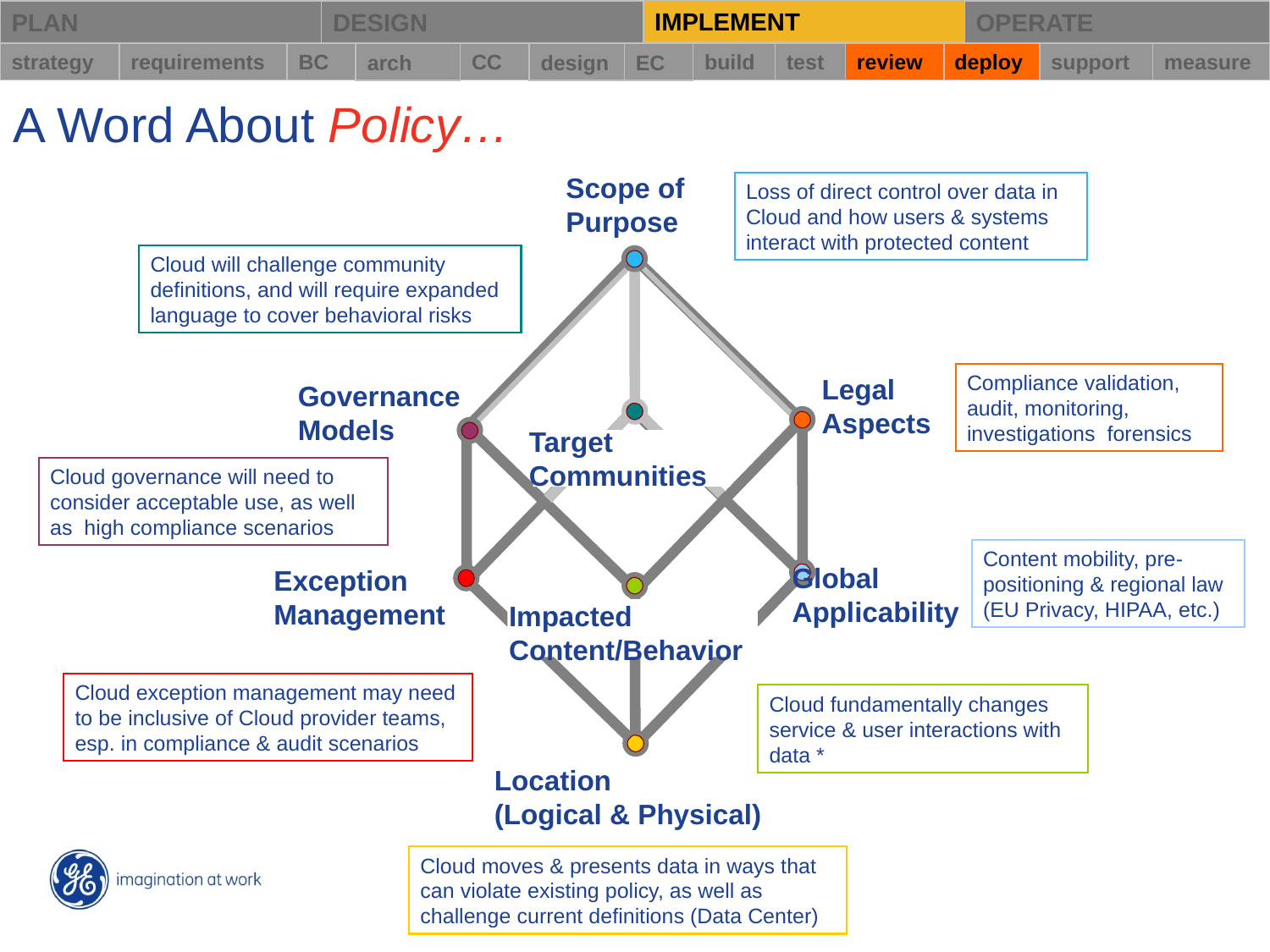

IMPLEMENT
PLAN
DESIGN
OPERATE
strategy
requirements
BC
CC
build
test
review
deploy
support
measure
arch
design
EC
# A Word About Policy…
Scope of Purpose
Loss of direct control over data in Cloud and how users & systems interact with protected content
Cloud will challenge community definitions, and will require expanded language to cover behavioral risks

Compliance validation, audit, monitoring, investigations  forensics
Legal Aspects
Governance Models

Target Communities

Cloud governance will need to consider acceptable use, as well as  high compliance scenarios
Content mobility, pre-positioning & regional law (EU Privacy, HIPAA, etc.)
Global Applicability
Exception Management

Impacted Content/Behavior

Cloud exception management may need to be inclusive of Cloud provider teams, esp. in compliance & audit scenarios
Cloud fundamentally changes service & user interactions with data *

Location                      (Logical & Physical)
Cloud moves & presents data in ways that can violate existing policy, as well as challenge current definitions (Data Center)